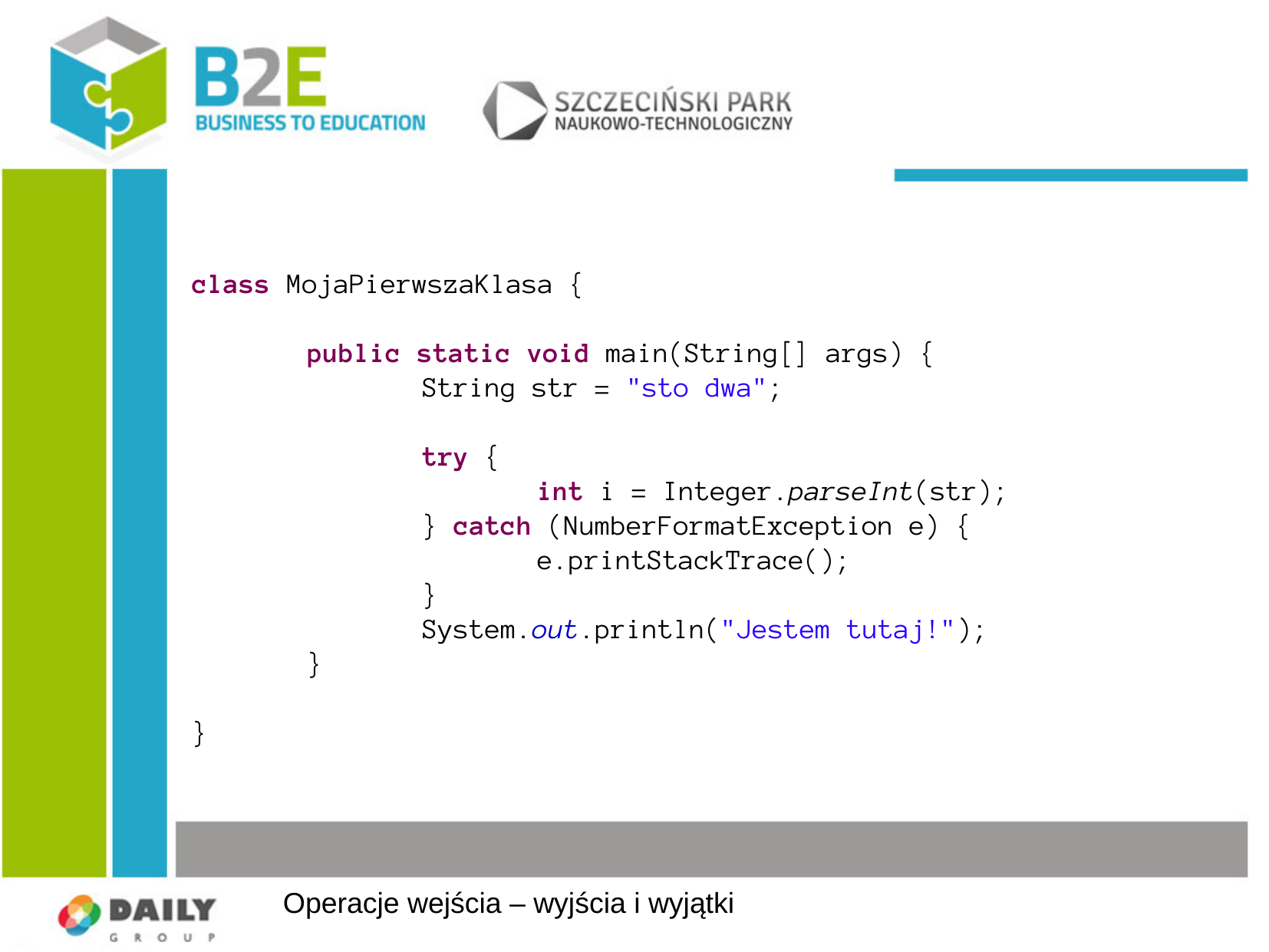

class MojaPierwszaKlasa {

	public static void main(String[] args) {
		String str = "sto dwa";

		try {
			int i = Integer.parseInt(str);
		} catch (NumberFormatException e) {
			e.printStackTrace();
		}
		System.out.println("Jestem tutaj!");
	}

}
Operacje wejścia – wyjścia i wyjątki